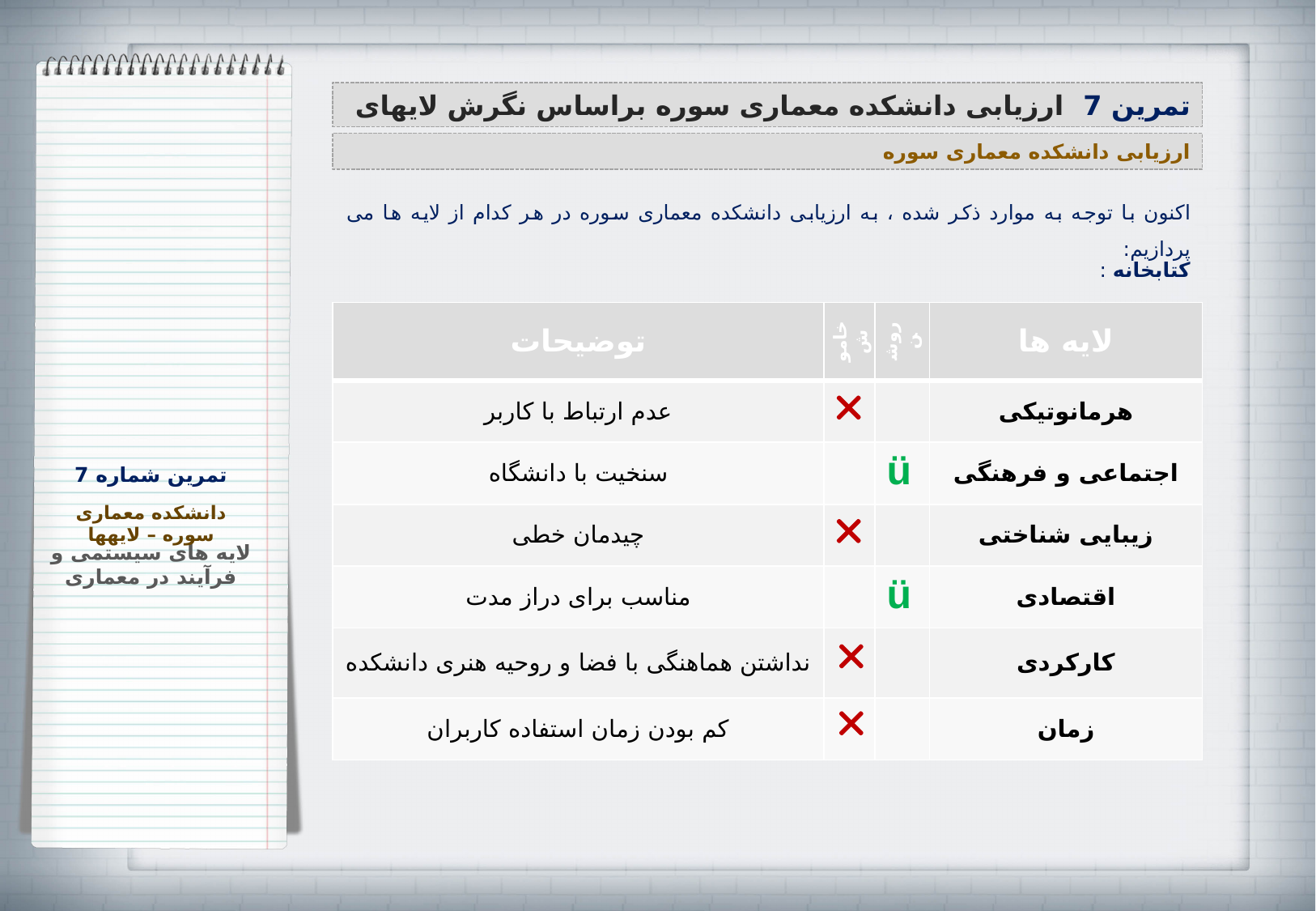

تمرین 7  ارزیابی دانشکده معماری سوره براساس نگرش لایه‏ای
ارزیابی دانشکده معماری سوره
اکنون با توجه به موارد ذکر شده ، به ارزیابی دانشکده معماری سوره در هر کدام از لایه ها می پردازیم:
کتابخانه :
| توضیحات | خاموش | روشن | لایه ها |
| --- | --- | --- | --- |
| عدم ارتباط با کاربر |  |  | هرمانوتیکی |
| سنخیت با دانشگاه |  | ü | اجتماعی و فرهنگی |
| چیدمان خطی |  |  | زیبایی شناختی |
| مناسب برای دراز مدت |  | ü | اقتصادی |
| نداشتن هماهنگی با فضا و روحیه هنری دانشکده |  |  | کارکردی |
| کم بودن زمان استفاده کاربران |  |  | زمان |

تمرین شماره 7
دانشکده معماری سوره – لایه‏ها

لایه های سیستمی و فرآیند در معماری